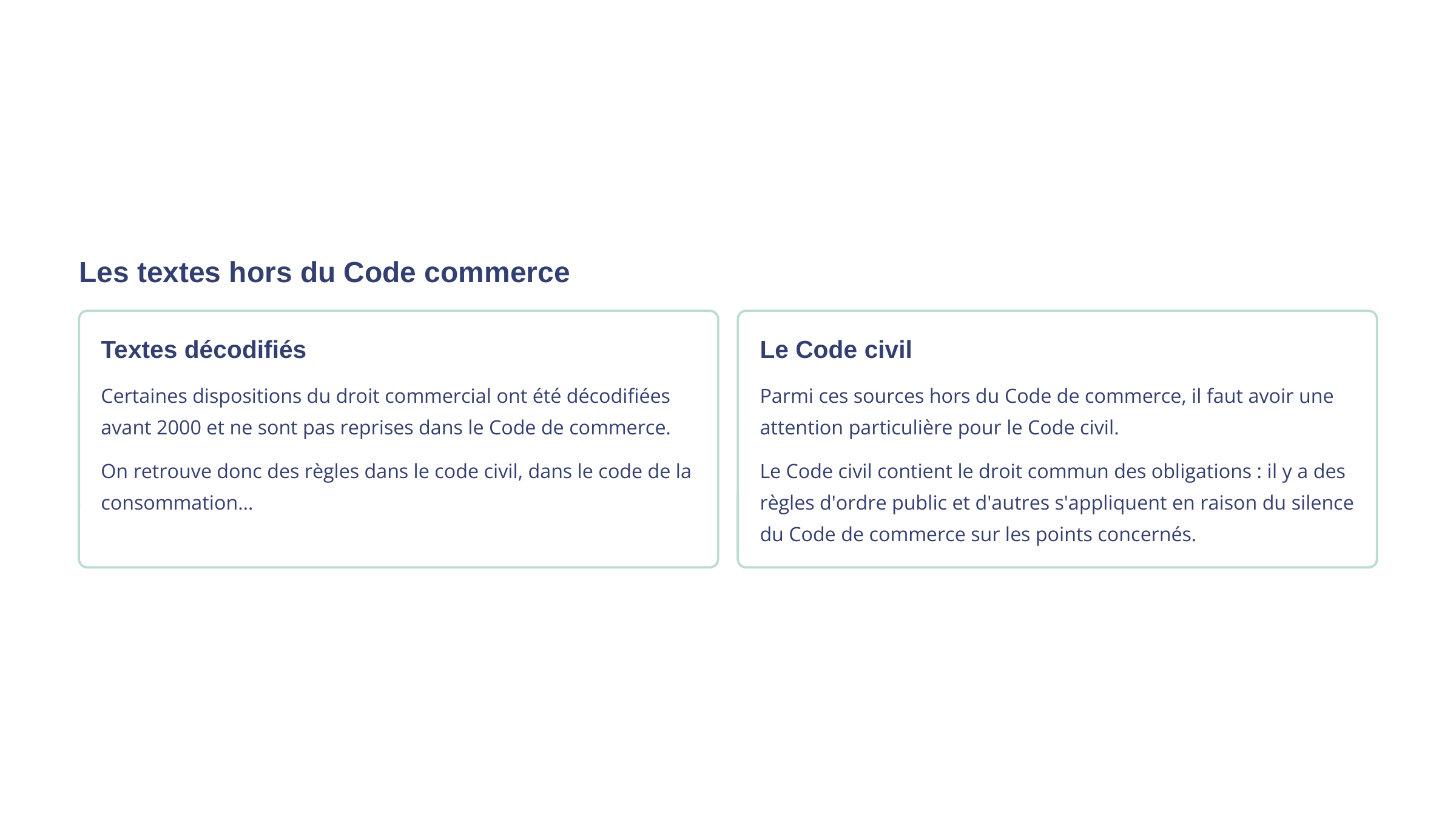

Les textes hors du Code commerce

Textes décodifiés
Le Code civil
Certaines dispositions du droit commercial ont été décodifiées avant 2000 et ne sont pas reprises dans le Code de commerce.
Parmi ces sources hors du Code de commerce, il faut avoir une attention particulière pour le Code civil.
On retrouve donc des règles dans le code civil, dans le code de la consommation…
Le Code civil contient le droit commun des obligations : il y a des règles d'ordre public et d'autres s'appliquent en raison du silence du Code de commerce sur les points concernés.